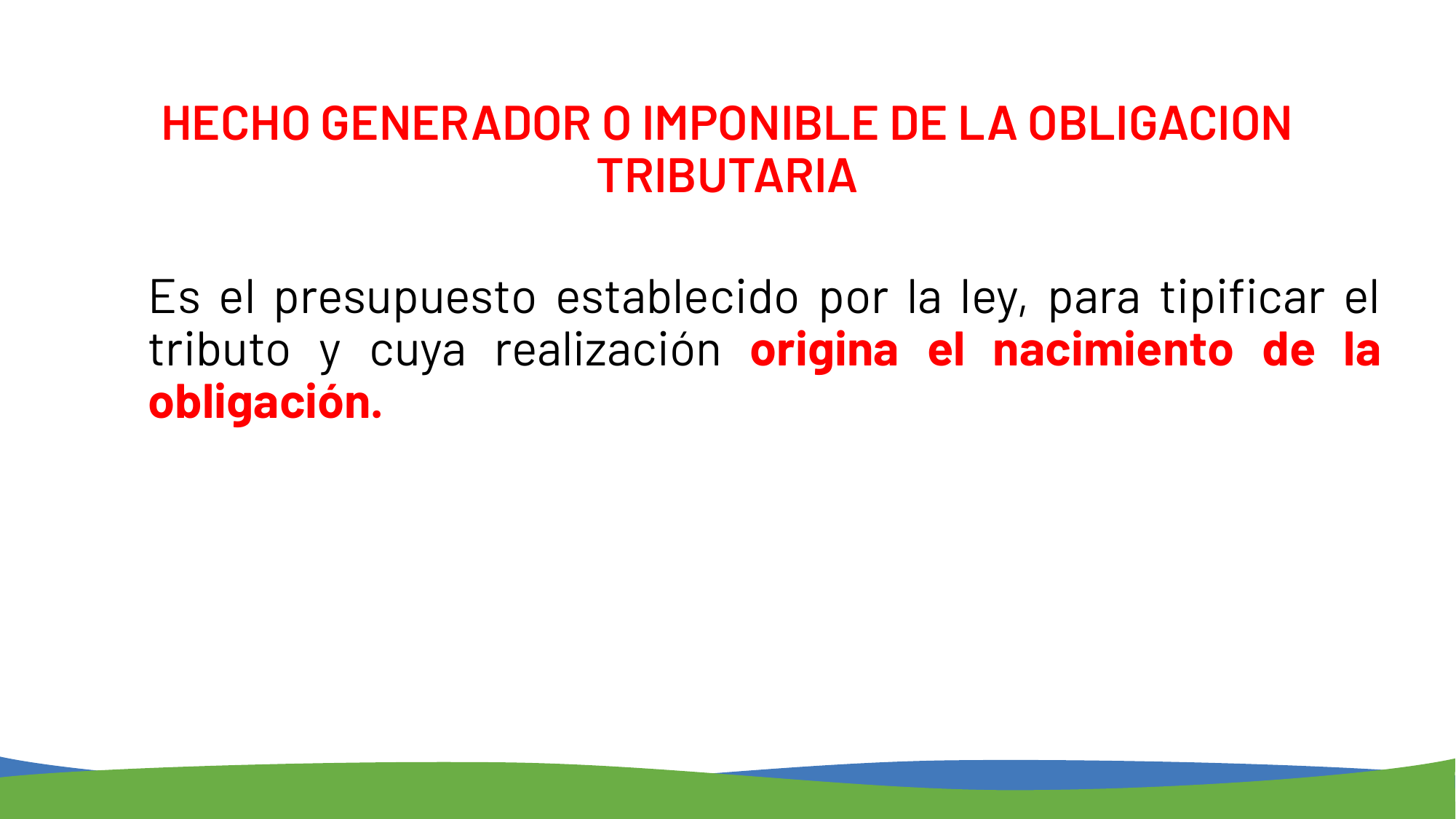

# HECHO GENERADOR O IMPONIBLE DE LA OBLIGACION TRIBUTARIA
Es el presupuesto establecido por la ley, para tipificar el tributo y cuya realización origina el nacimiento de la obligación.